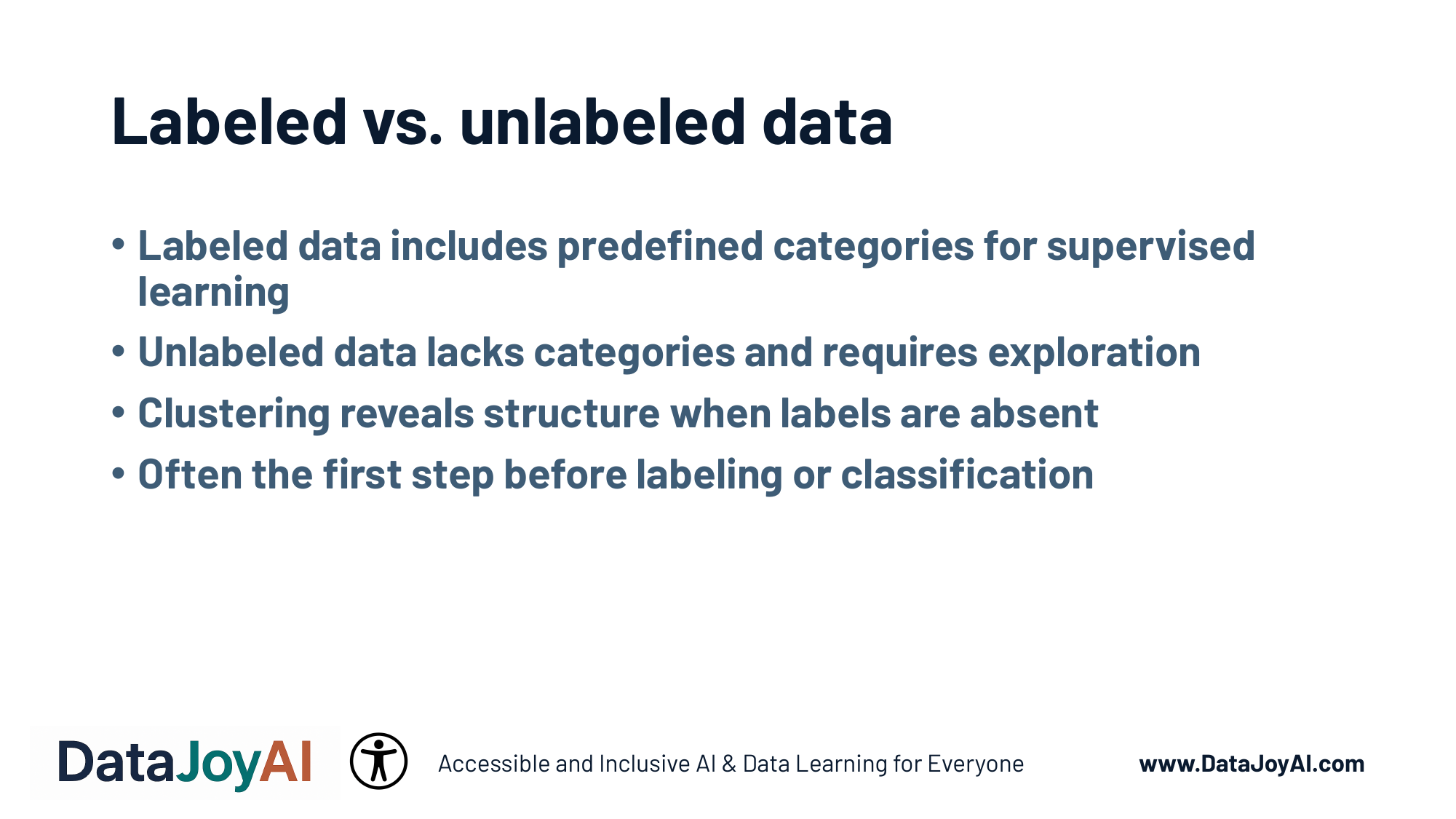

# Labeled vs. unlabeled data
Labeled data includes predefined categories for supervised learning
Unlabeled data lacks categories and requires exploration
Clustering reveals structure when labels are absent
Often the first step before labeling or classification